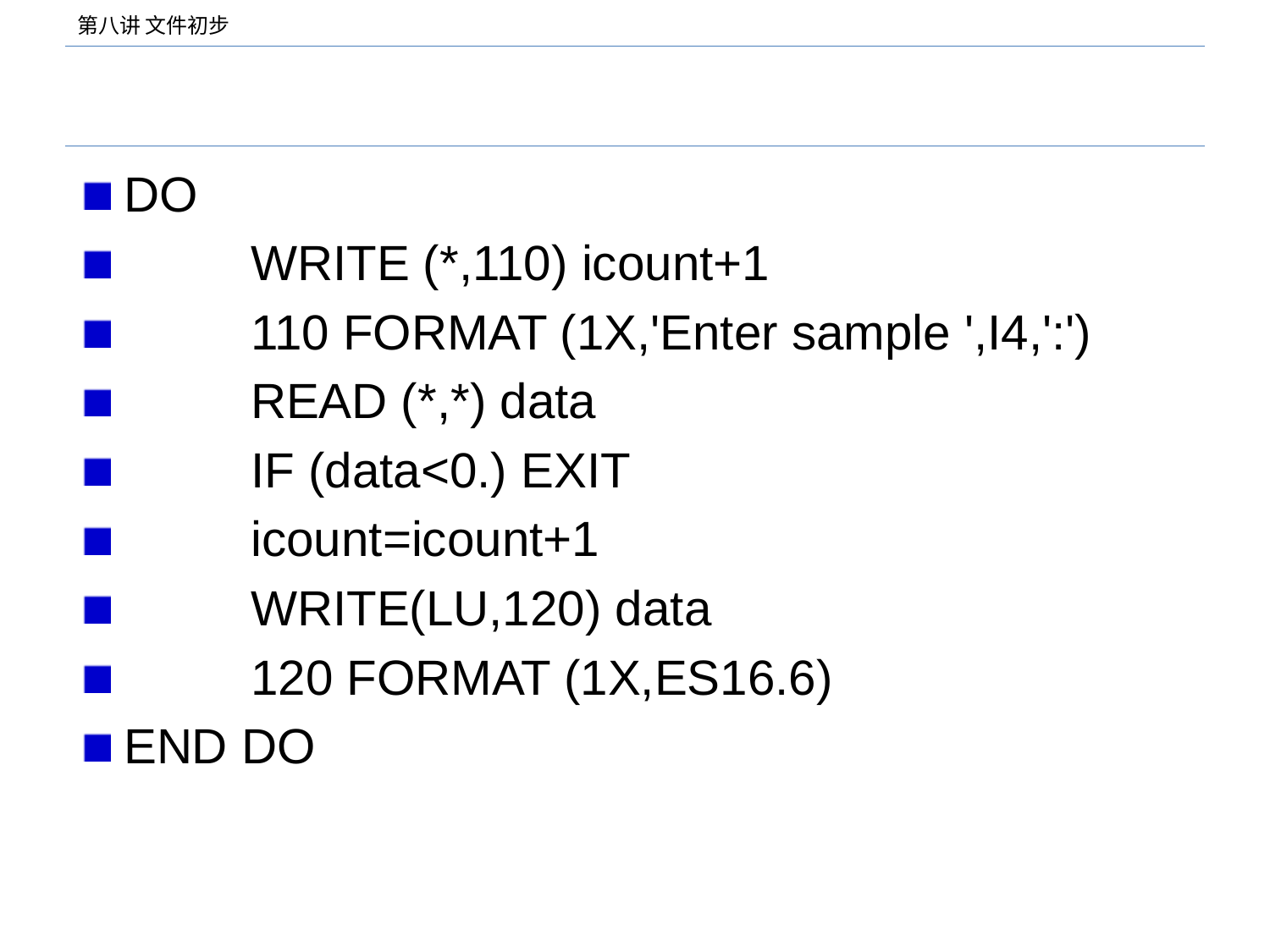

#
DO
	WRITE (*,110) icount+1
	110 FORMAT (1X,'Enter sample ',I4,':')
	READ (*,*) data
	IF (data<0.) EXIT
	icount=icount+1
	WRITE(LU,120) data
	120 FORMAT (1X,ES16.6)
END DO